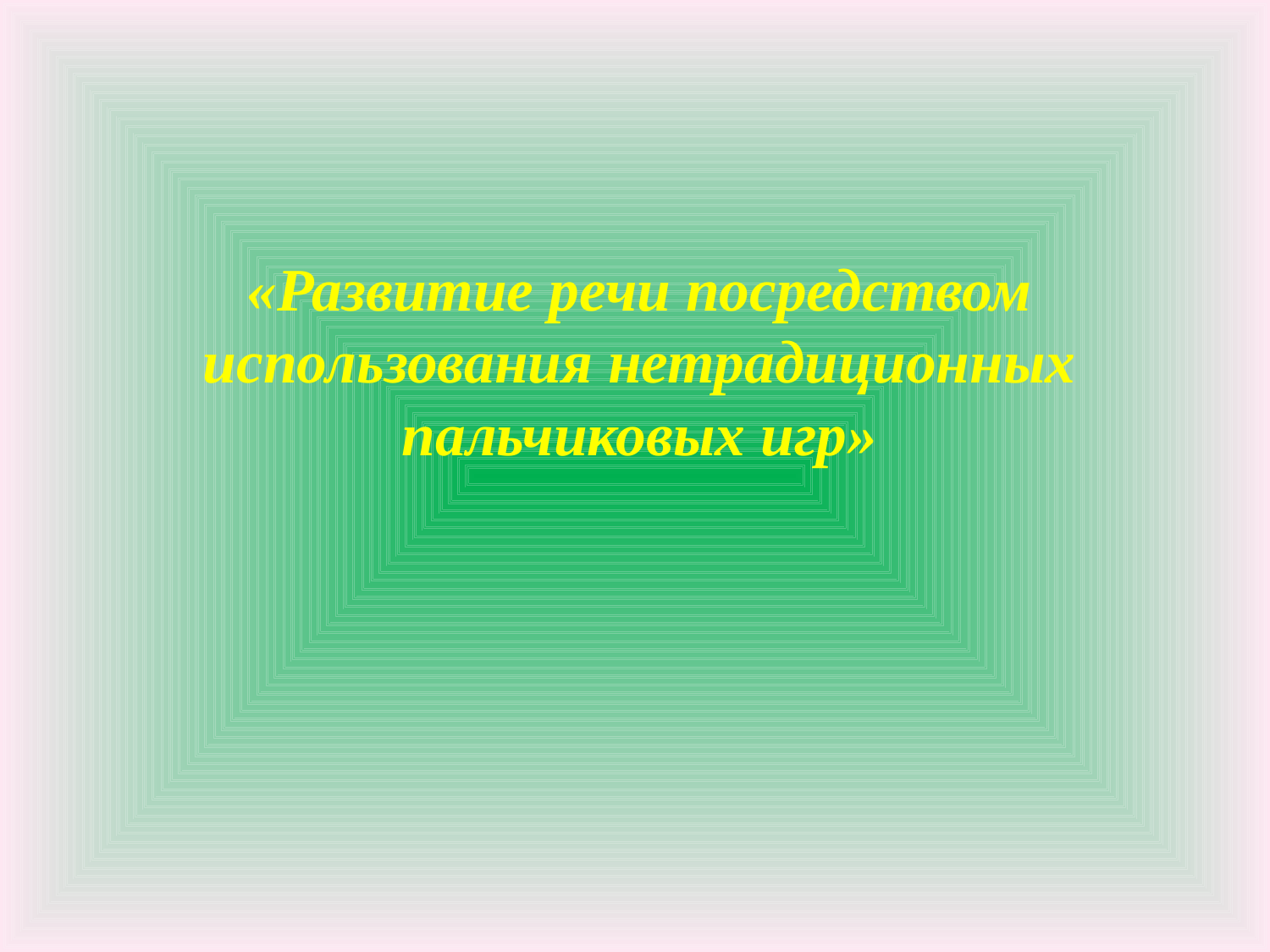

# «Развитие речи посредством использования нетрадиционных пальчиковых игр»